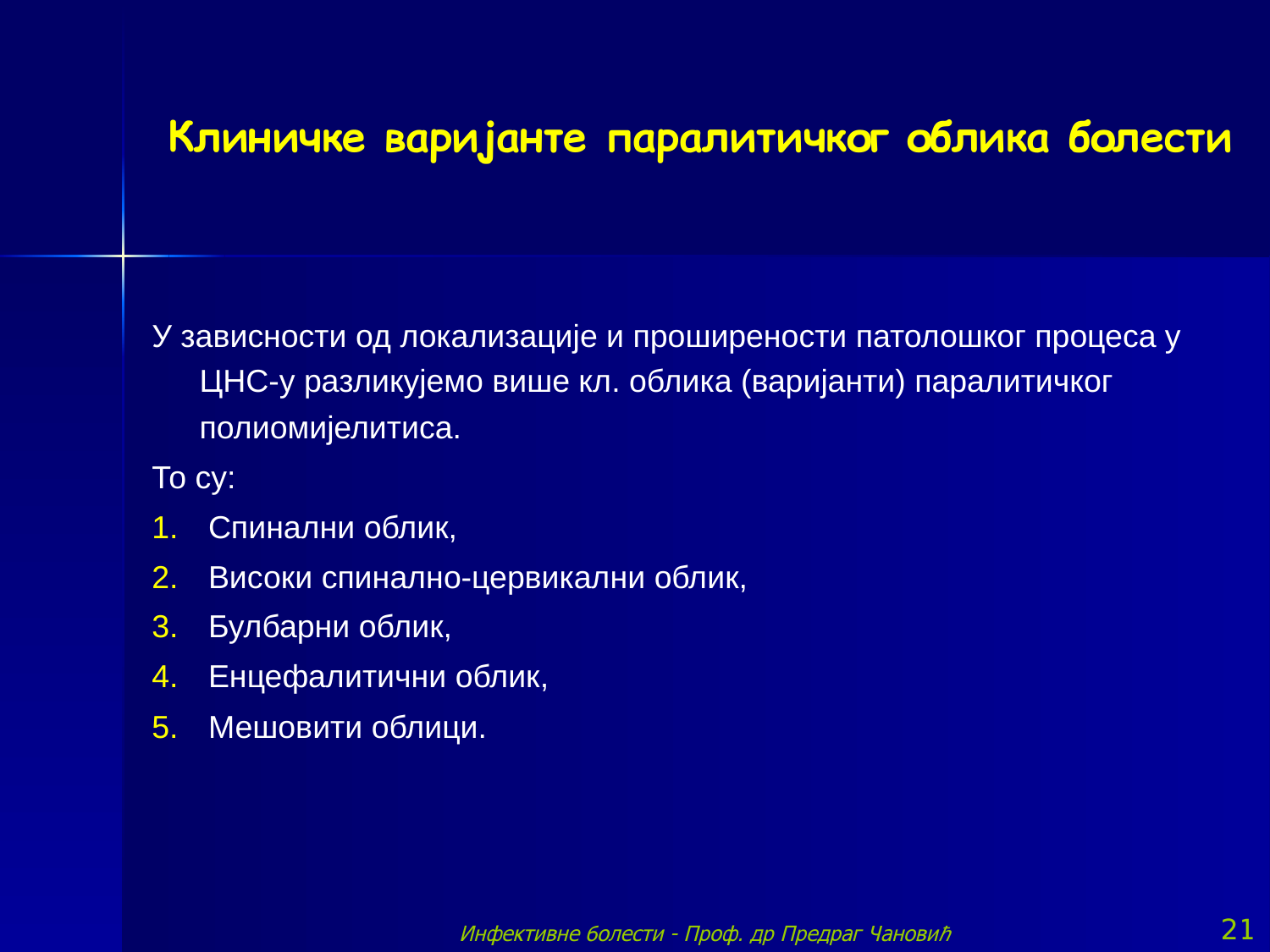

Клиничке варијанте паралитичког облика болести
У зависности од локализације и проширености патолошког процеса у ЦНС-у разликујемо више кл. облика (варијанти) паралитичког полиомијелитиса.
То су:
 Спинални облик,
 Високи спинално-цервикални облик,
 Булбарни облик,
 Енцефалитични облик,
 Мешовити облици.
Инфективне болести - Проф. др Предраг Чановић
21